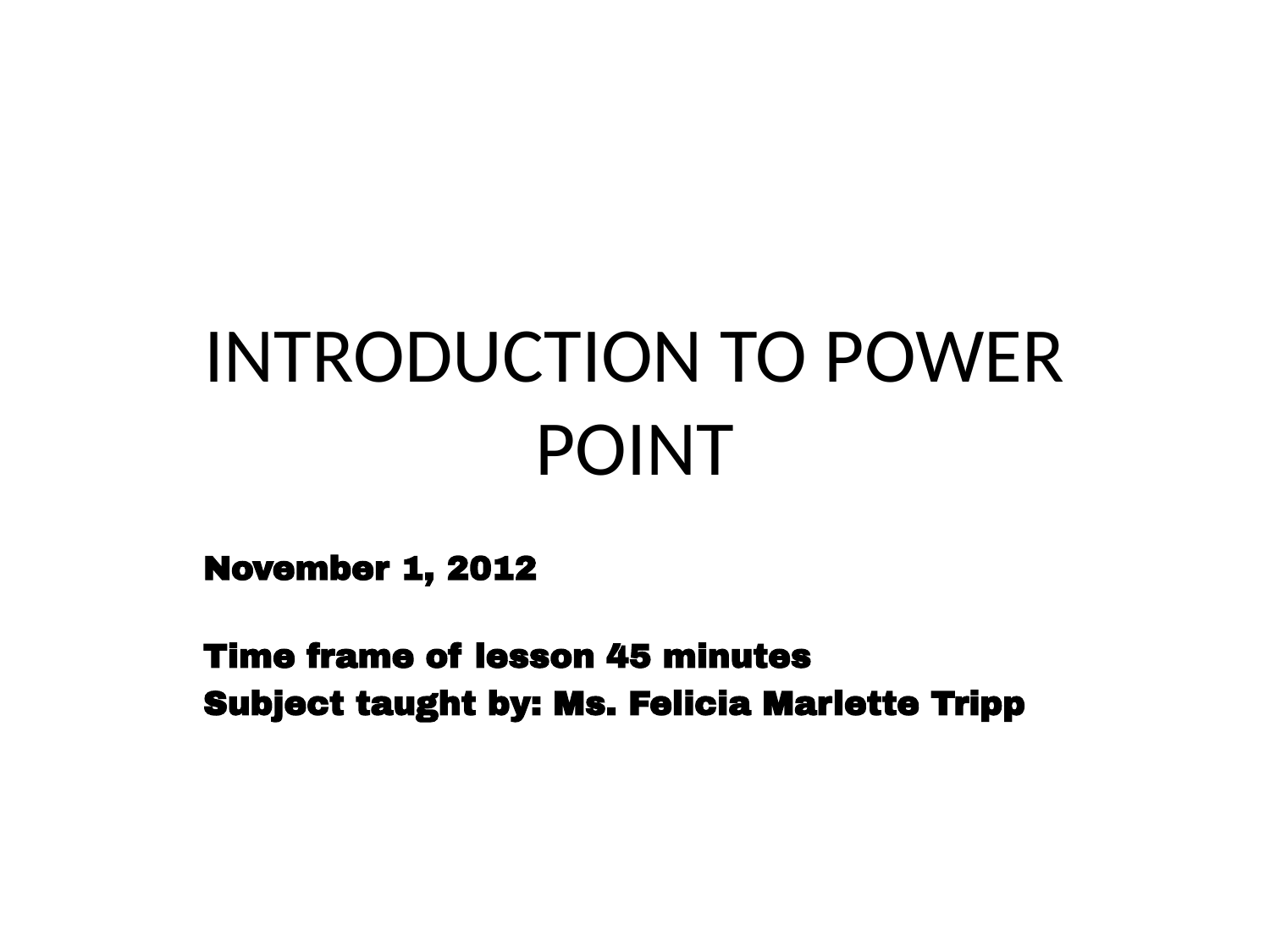

# INTRODUCTION TO POWER POINT
November 1, 2012
Time frame of lesson 45 minutes
Subject taught by: Ms. Felicia Marlette Tripp